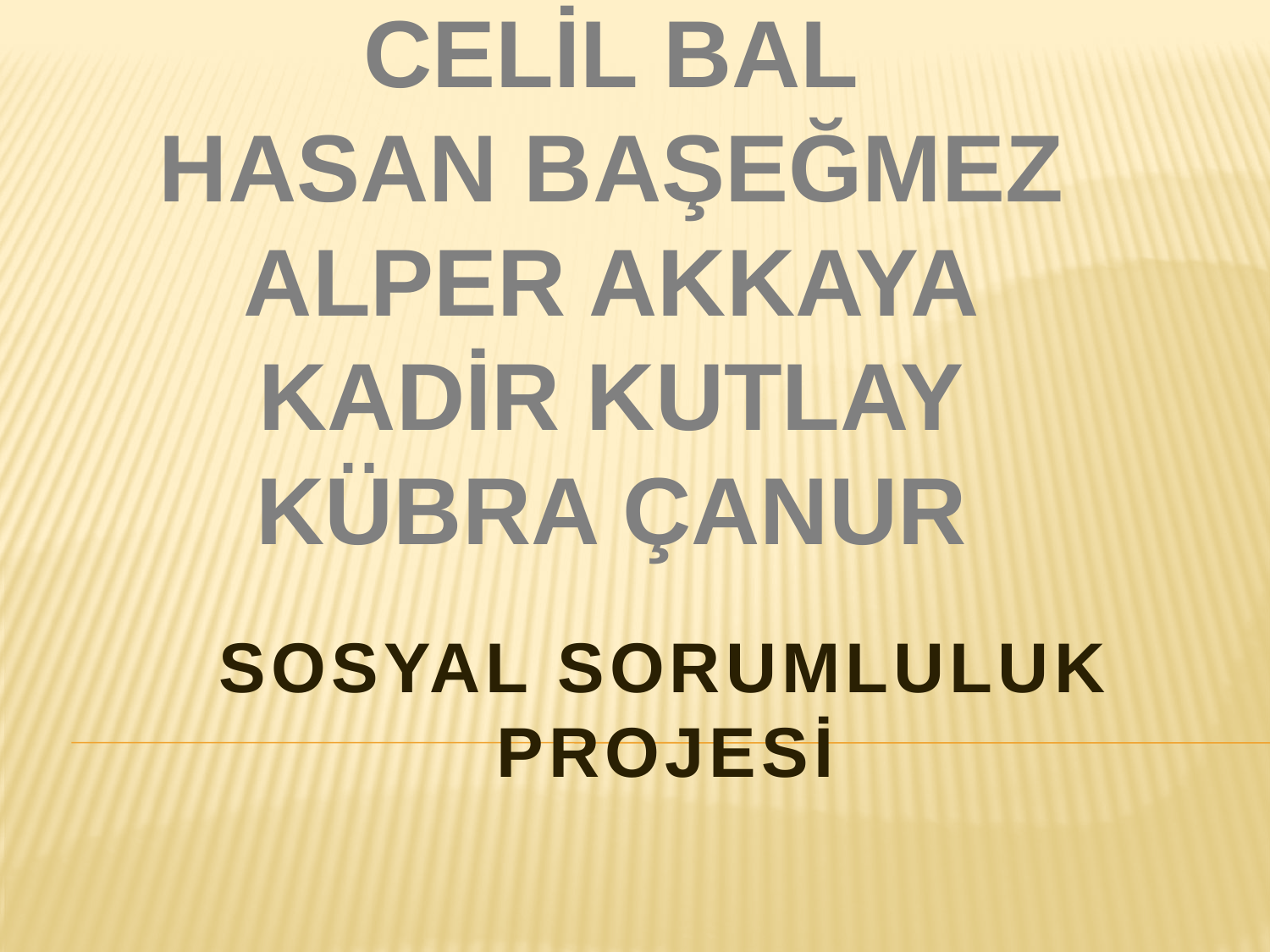

CELİL BAL
HASAN BAŞEĞMEZ
ALPER AKKAYA
KADİR KUTLAY
KÜBRA ÇANUR

SOSYAL SORUMLULUK PROJESİ